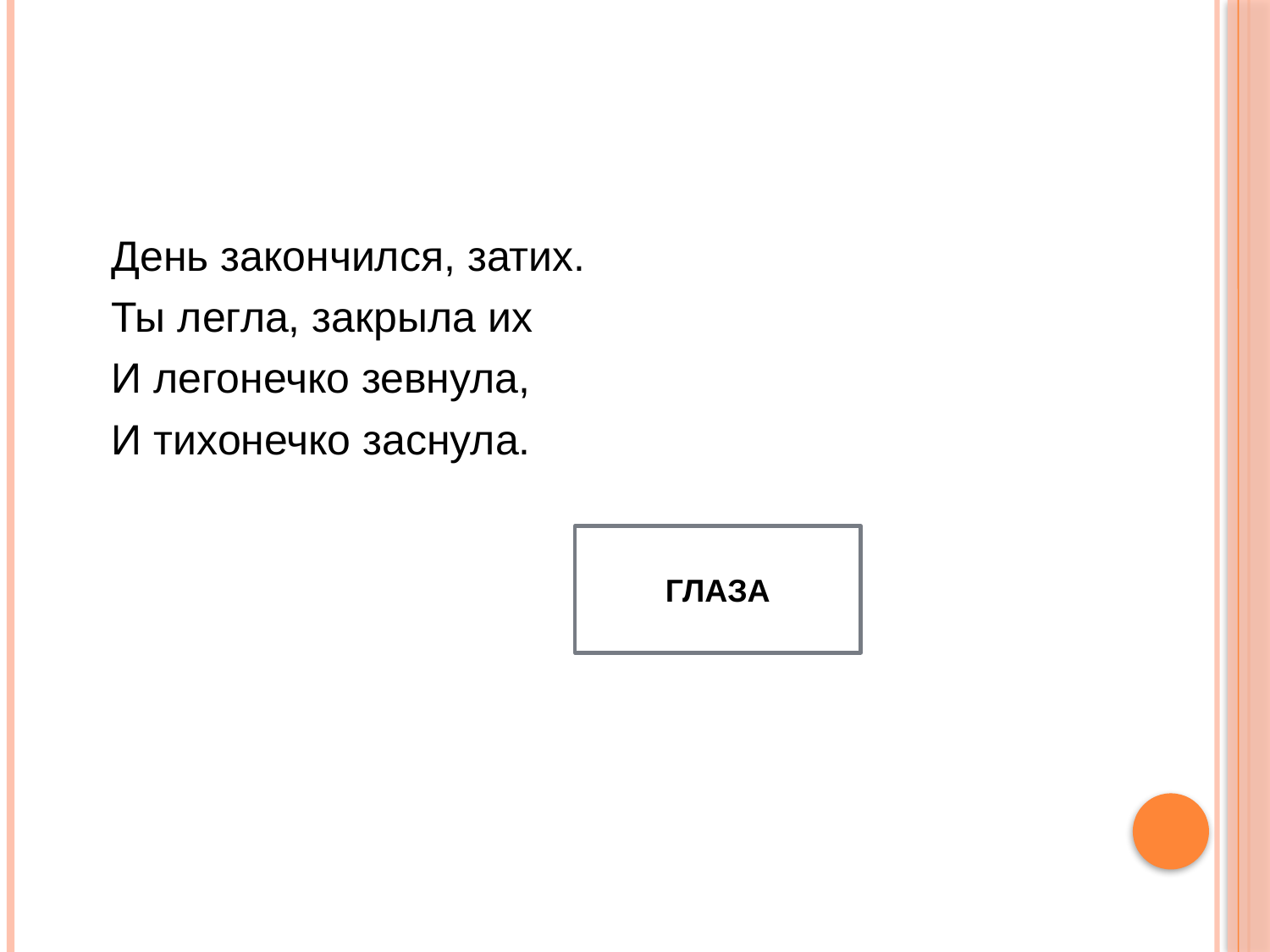

#
   День закончился, затих.
   Ты легла, закрыла их
   И легонечко зевнула,
   И тихонечко заснула.
ГЛАЗА